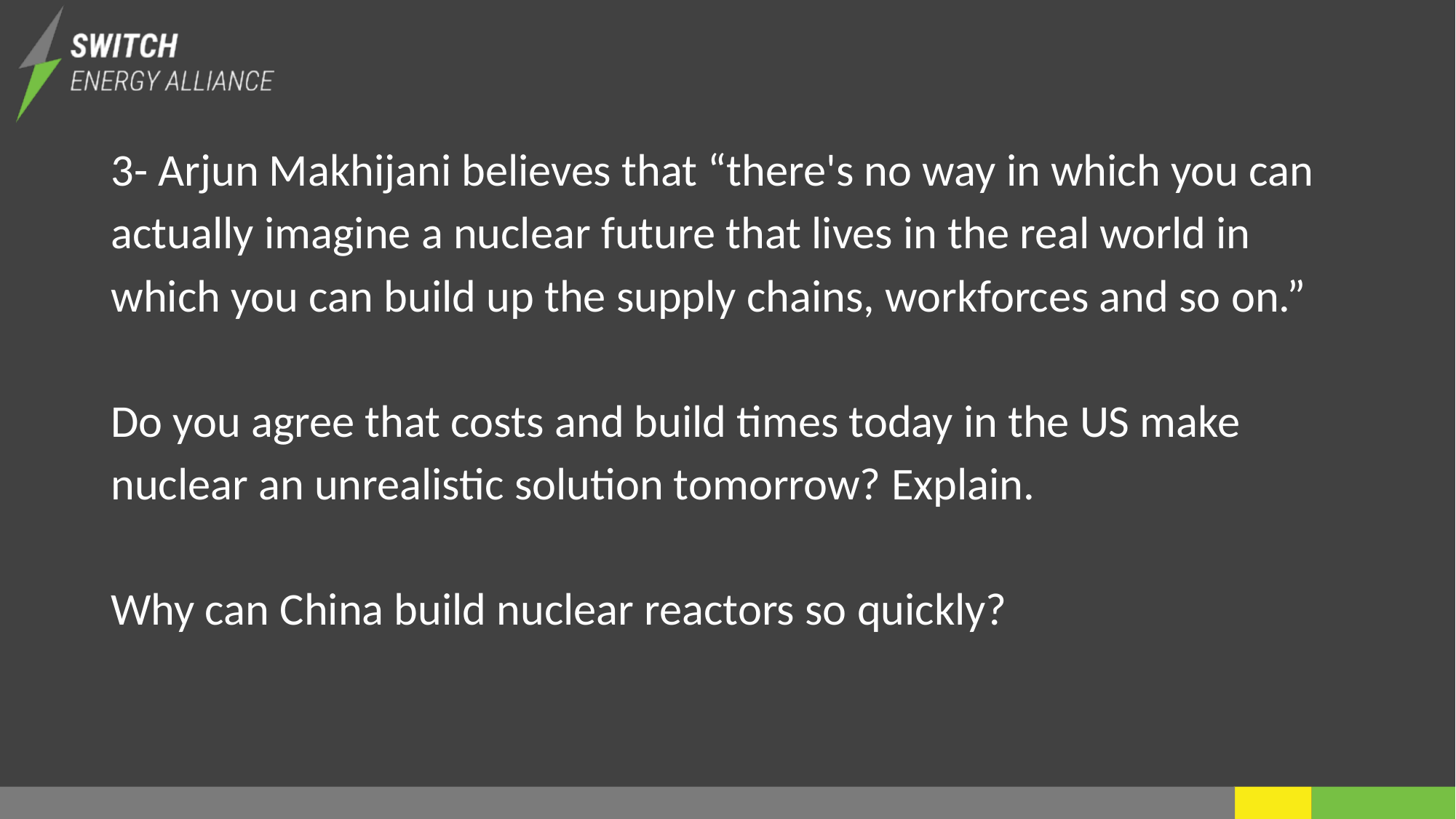

3- Arjun Makhijani believes that “there's no way in which you can actually imagine a nuclear future that lives in the real world in which you can build up the supply chains, workforces and so on.”

Do you agree that costs and build times today in the US make nuclear an unrealistic solution tomorrow? Explain.

Why can China build nuclear reactors so quickly?